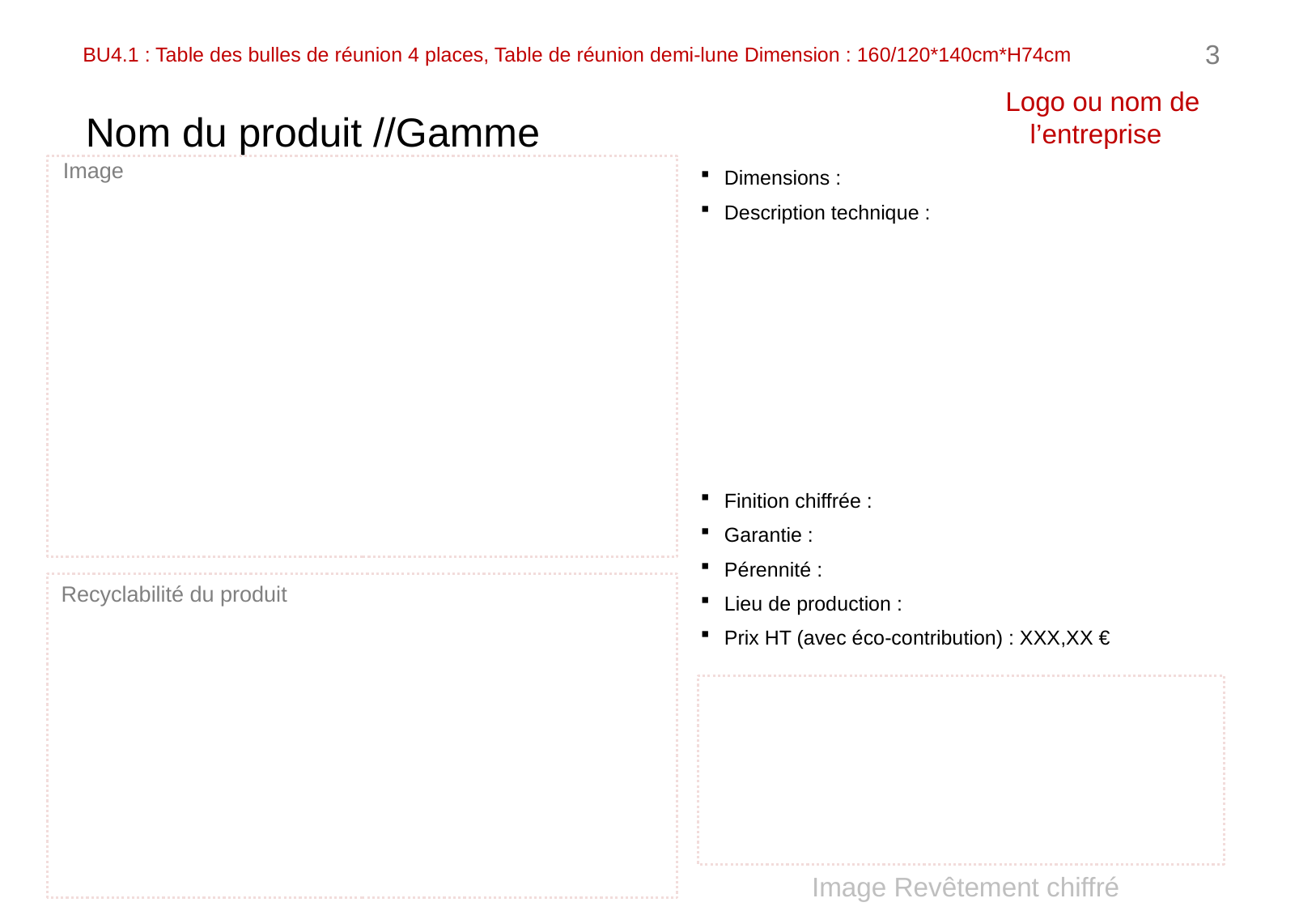

# BU4.1 : Table des bulles de réunion 4 places, Table de réunion demi-lune Dimension : 160/120*140cm*H74cm
3
Logo ou nom de l’entreprise
Nom du produit //Gamme
Image

Dimensions :
Description technique :

Finition chiffrée :
Garantie :
Pérennité :
Lieu de production :
Prix HT (avec éco-contribution) : XXX,XX €
Recyclabilité du produit

Image Revêtement chiffré